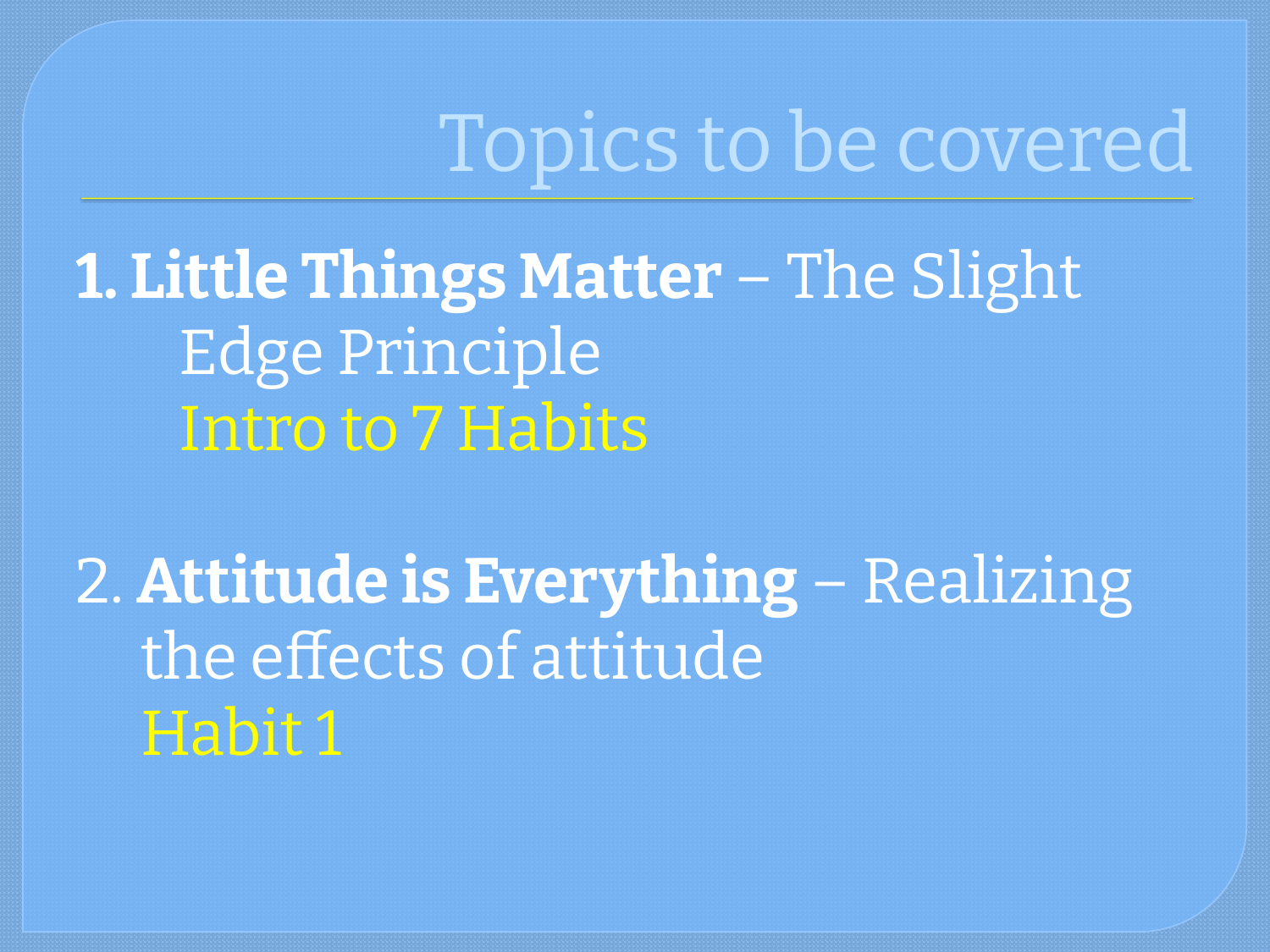

# Topics to be covered
1. Little Things Matter – The Slight Edge Principle
	Intro to 7 Habits

2. Attitude is Everything – Realizing the effects of attitude
	Habit 1